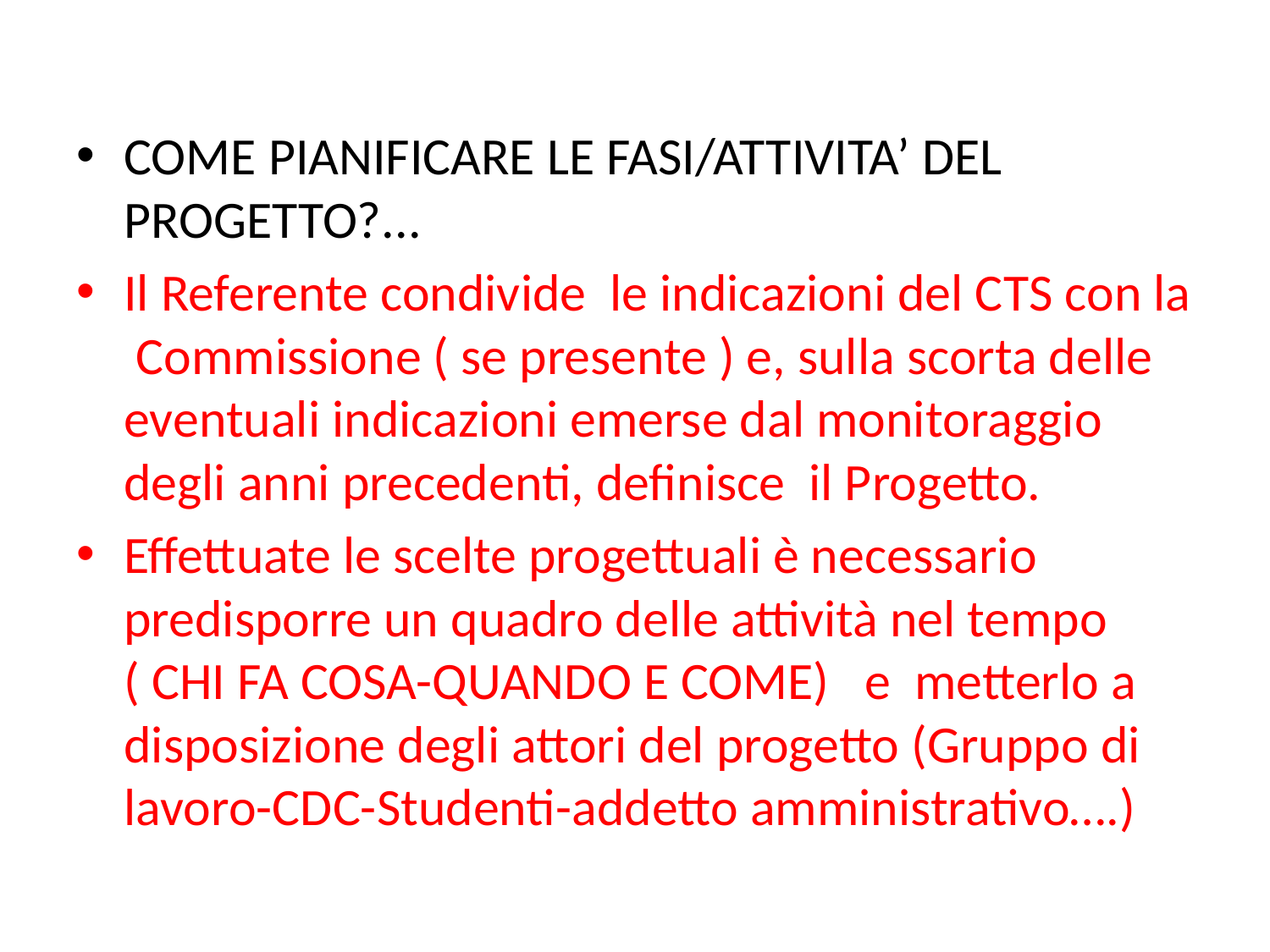

COME PIANIFICARE LE FASI/ATTIVITA’ DEL PROGETTO?...
Il Referente condivide  le indicazioni del CTS con la  Commissione ( se presente ) e, sulla scorta delle eventuali indicazioni emerse dal monitoraggio degli anni precedenti, definisce  il Progetto.
Effettuate le scelte progettuali è necessario predisporre un quadro delle attività nel tempo      ( CHI FA COSA-QUANDO E COME)   e  metterlo a disposizione degli attori del progetto (Gruppo di lavoro-CDC-Studenti-addetto amministrativo….)